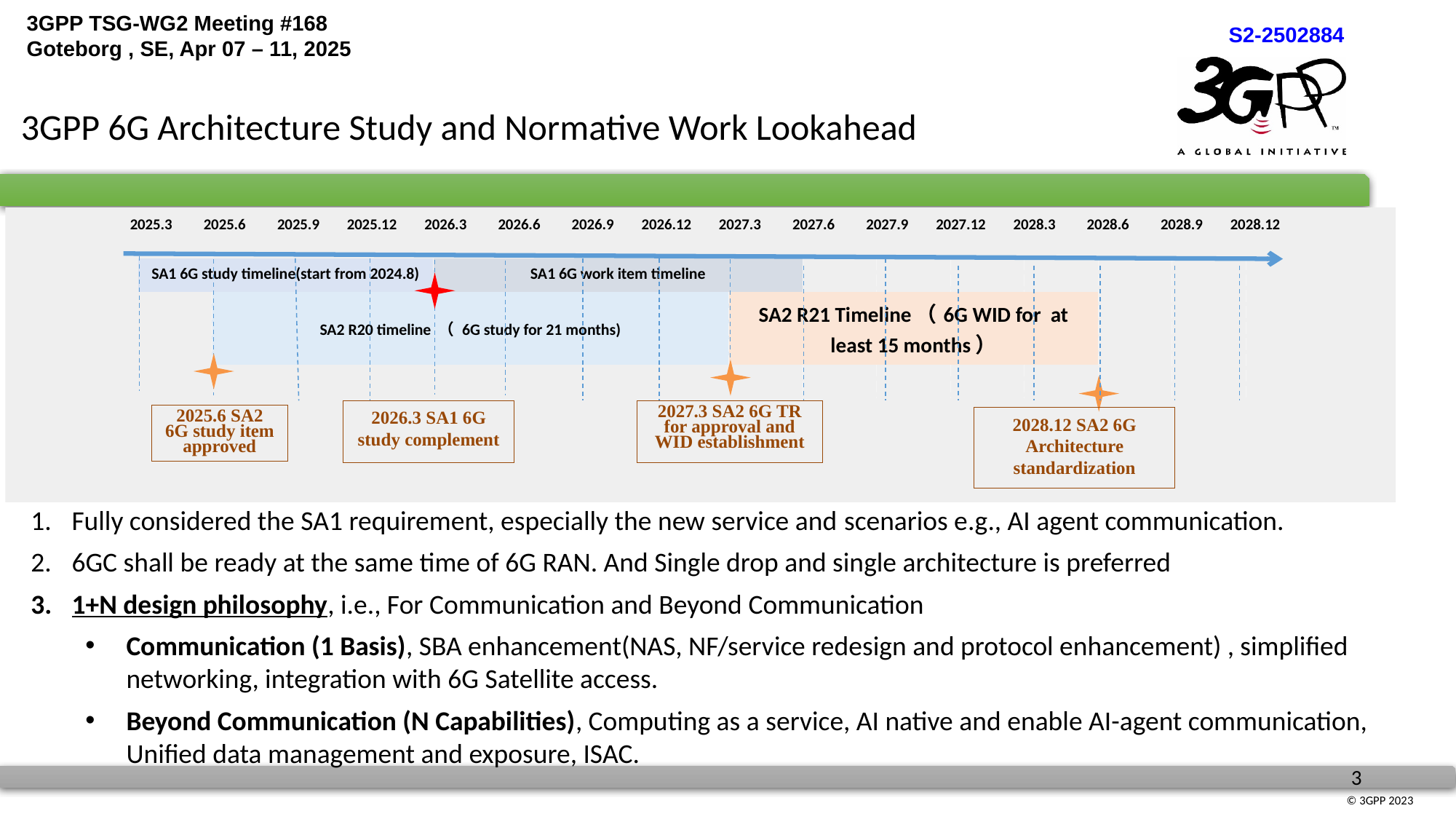

# 3GPP 6G Architecture Study and Normative Work Lookahead
| 2025.3 | 2025.6 | 2025.9 | 2025.12 | 2026.3 | 2026.6 | 2026.9 | 2026.12 | 2027.3 | 2027.6 | 2027.9 | 2027.12 | 2028.3 | 2028.6 | 2028.9 | 2028.12 |
| --- | --- | --- | --- | --- | --- | --- | --- | --- | --- | --- | --- | --- | --- | --- | --- |

| SA1 6G study timeline(start from 2024.8) |  |  |  | SA1 6G work item timeline |  |  |  |  |  |  |  |  |  |  |
| --- | --- | --- | --- | --- | --- | --- | --- | --- | --- | --- | --- | --- | --- | --- |
|  | SA2 R20 timeline （ 6G study for 21 months) |  |  |  |  |  |  | SA2 R21 Timeline（6G WID for at least 15 months） |  |  |  |  |  |  |
|  |  |  |  |  |  |  |  |  |  |  |  |  |  |  |

2026.3 SA1 6G study complement
2027.3 SA2 6G TR for approval and WID establishment
2025.6 SA2 6G study item approved
2028.12 SA2 6G Architecture standardization
Fully considered the SA1 requirement, especially the new service and scenarios e.g., AI agent communication.
6GC shall be ready at the same time of 6G RAN. And Single drop and single architecture is preferred
1+N design philosophy, i.e., For Communication and Beyond Communication
Communication (1 Basis), SBA enhancement(NAS, NF/service redesign and protocol enhancement) , simplified networking, integration with 6G Satellite access.
Beyond Communication (N Capabilities), Computing as a service, AI native and enable AI-agent communication, Unified data management and exposure, ISAC.